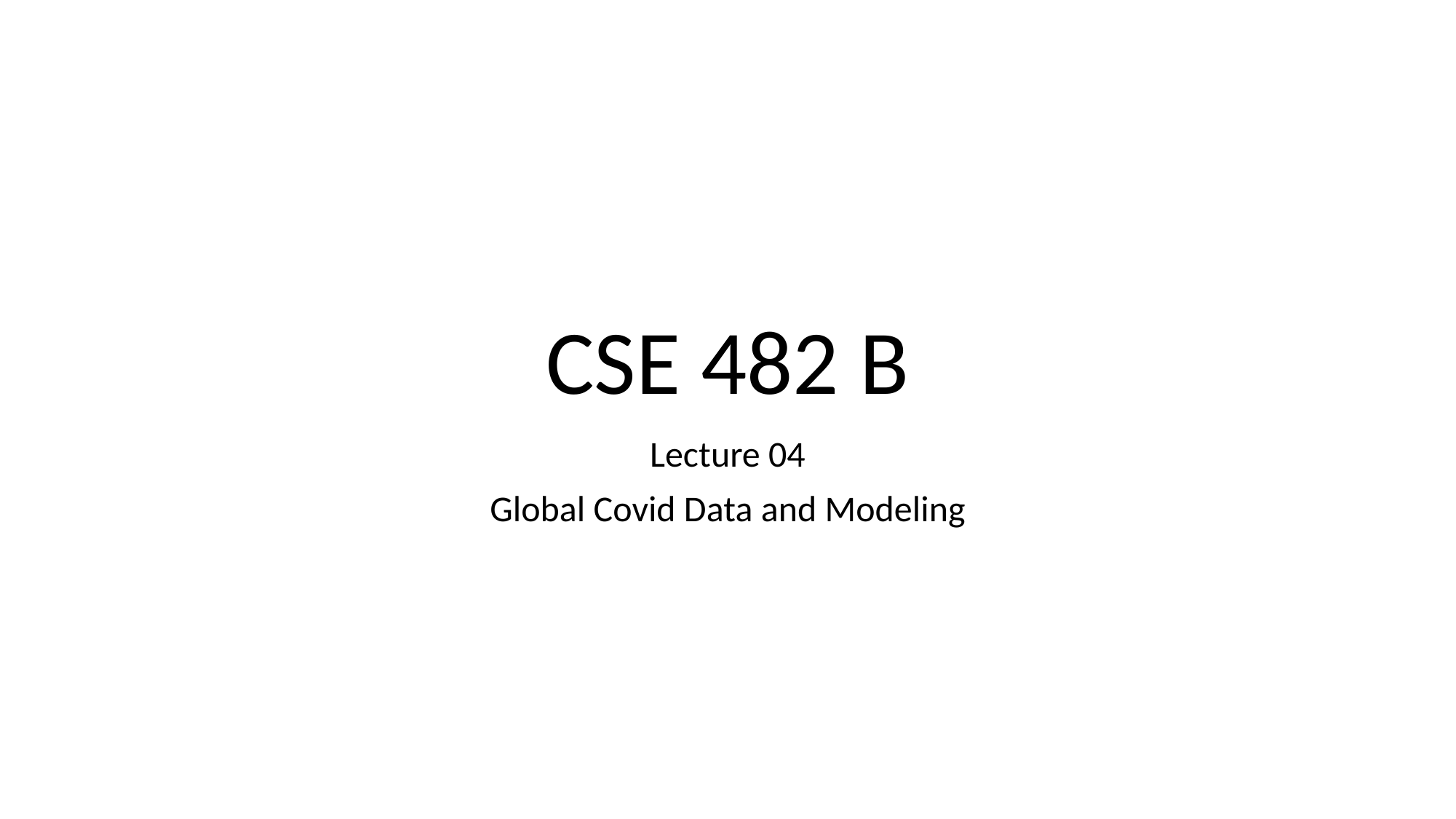

# CSE 482 B
Lecture 04
Global Covid Data and Modeling